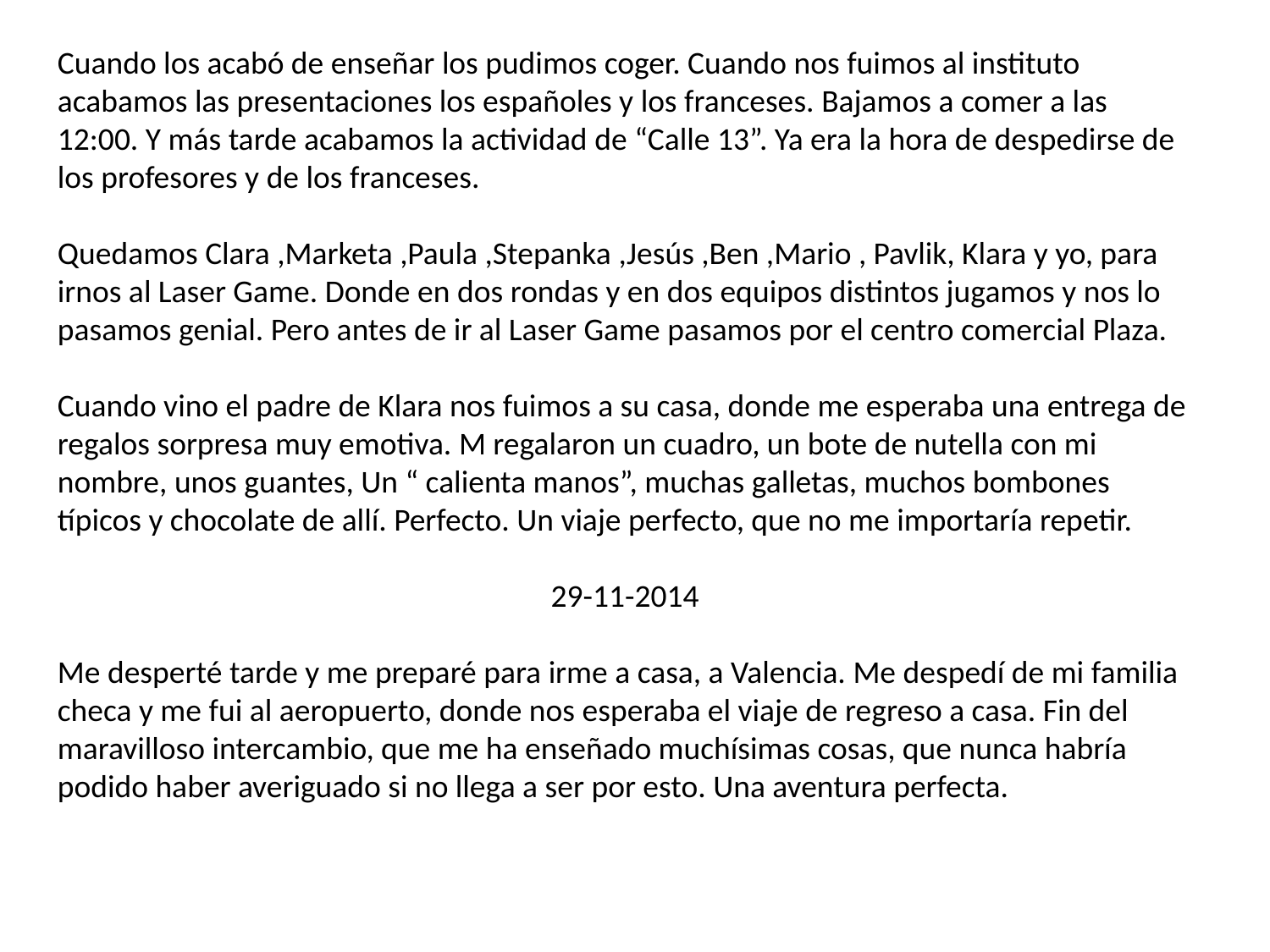

Cuando los acabó de enseñar los pudimos coger. Cuando nos fuimos al instituto acabamos las presentaciones los españoles y los franceses. Bajamos a comer a las 12:00. Y más tarde acabamos la actividad de “Calle 13”. Ya era la hora de despedirse de los profesores y de los franceses.

Quedamos Clara ,Marketa ,Paula ,Stepanka ,Jesús ,Ben ,Mario , Pavlik, Klara y yo, para irnos al Laser Game. Donde en dos rondas y en dos equipos distintos jugamos y nos lo pasamos genial. Pero antes de ir al Laser Game pasamos por el centro comercial Plaza.

Cuando vino el padre de Klara nos fuimos a su casa, donde me esperaba una entrega de regalos sorpresa muy emotiva. M regalaron un cuadro, un bote de nutella con mi nombre, unos guantes, Un “ calienta manos”, muchas galletas, muchos bombones típicos y chocolate de allí. Perfecto. Un viaje perfecto, que no me importaría repetir.

29-11-2014

Me desperté tarde y me preparé para irme a casa, a Valencia. Me despedí de mi familia checa y me fui al aeropuerto, donde nos esperaba el viaje de regreso a casa. Fin del maravilloso intercambio, que me ha enseñado muchísimas cosas, que nunca habría podido haber averiguado si no llega a ser por esto. Una aventura perfecta.